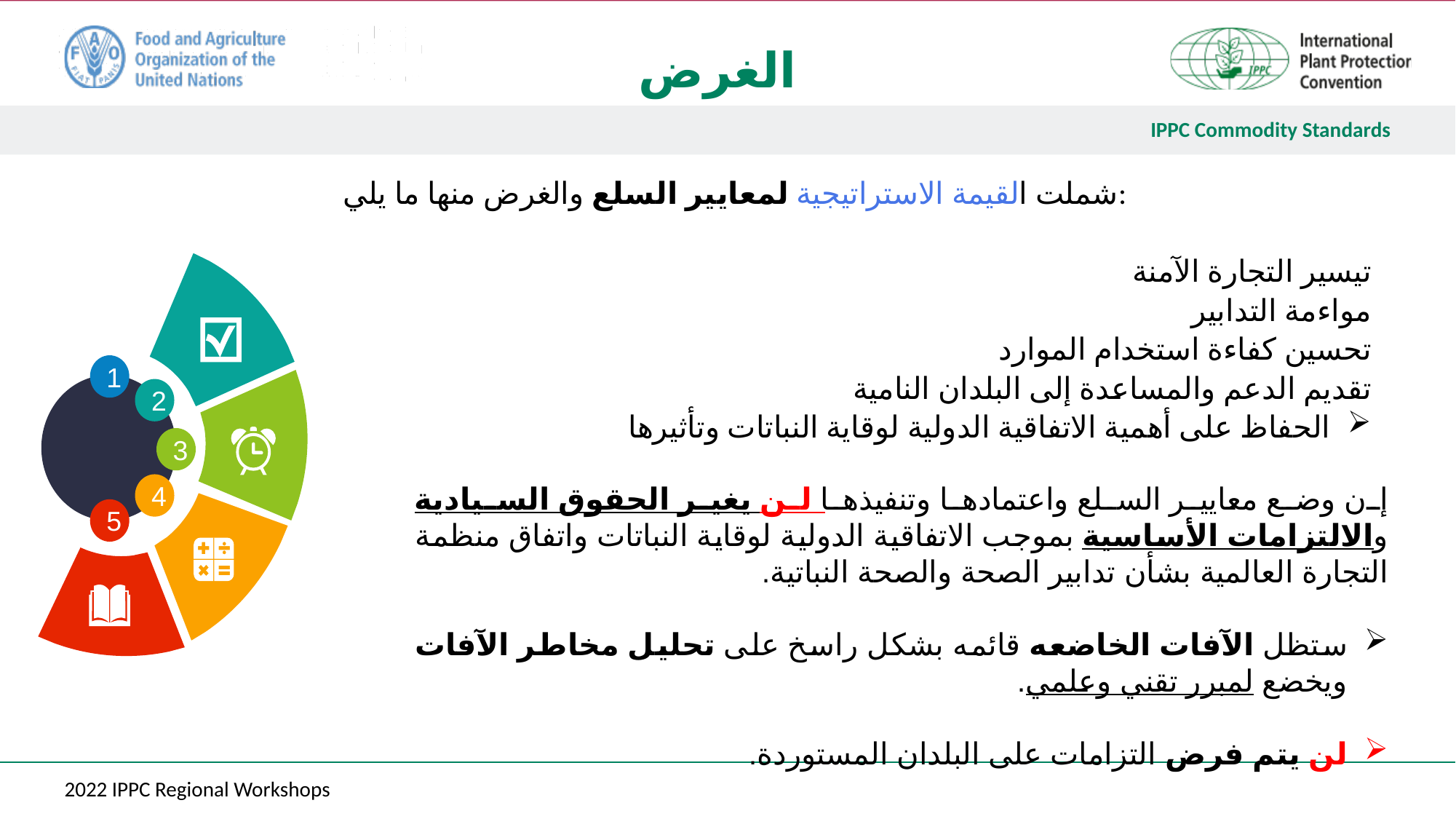

# الغرض
شملت القيمة الاستراتيجية لمعايير السلع والغرض منها ما يلي:

تيسير التجارة الآمنة
مواءمة التدابير
تحسين كفاءة استخدام الموارد
تقديم الدعم والمساعدة إلى البلدان النامية
الحفاظ على أهمية الاتفاقية الدولية لوقاية النباتات وتأثيرها

1

2

3
4
5

إن وضع معايير السلع واعتمادها وتنفيذها لن يغير الحقوق السيادية والالتزامات الأساسية بموجب الاتفاقية الدولية لوقاية النباتات واتفاق منظمة التجارة العالمية بشأن تدابير الصحة والصحة النباتية.

ستظل الآفات الخاضعه قائمه بشكل راسخ على تحليل مخاطر الآفات ويخضع لمبرر تقني وعلمي.

لن يتم فرض التزامات على البلدان المستوردة.